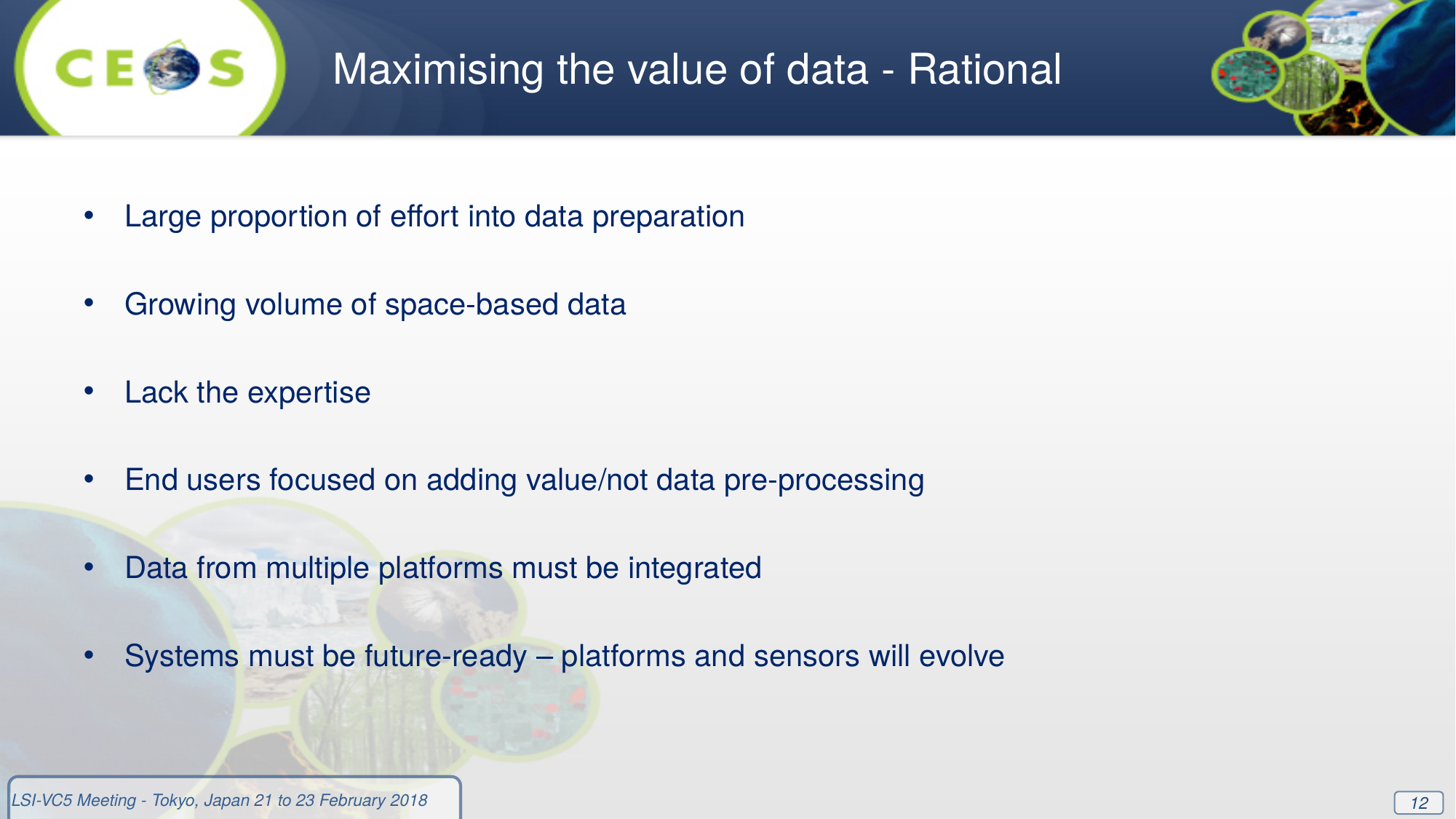

Maximising the value of data - Rational
Large proportion of effort into data preparation

Growing volume of space-based data

Lack the expertise

End users focused on adding value/not data pre-processing

Data from multiple platforms must be integrated

Systems must be future-ready – platforms and sensors will evolve

12